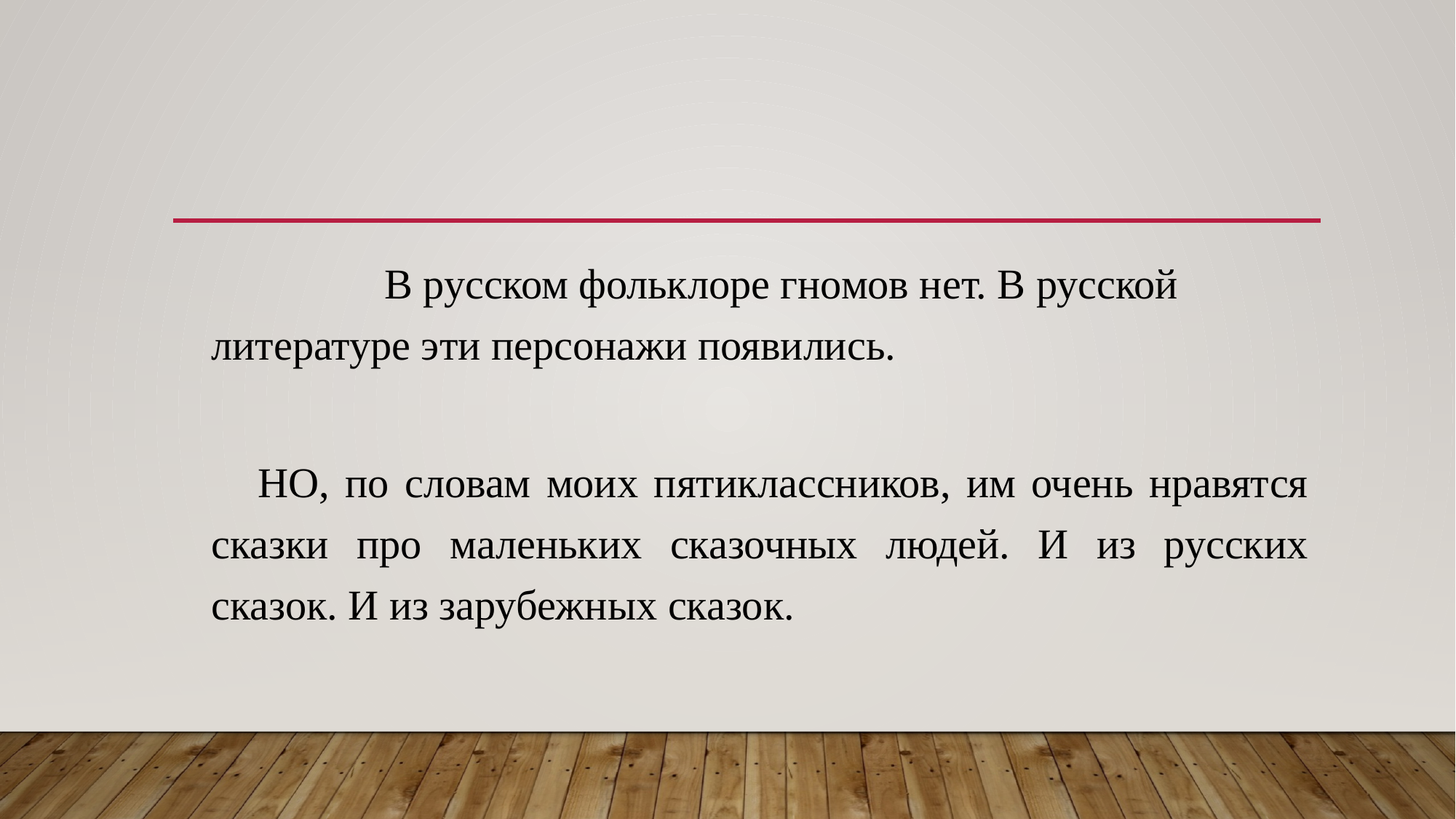

#
                   В русском фольклоре гномов нет. В русской литературе эти персонажи появились.
   НО, по словам моих пятиклассников, им очень нравятся сказки про маленьких сказочных людей. И из русских сказок. И из зарубежных сказок.